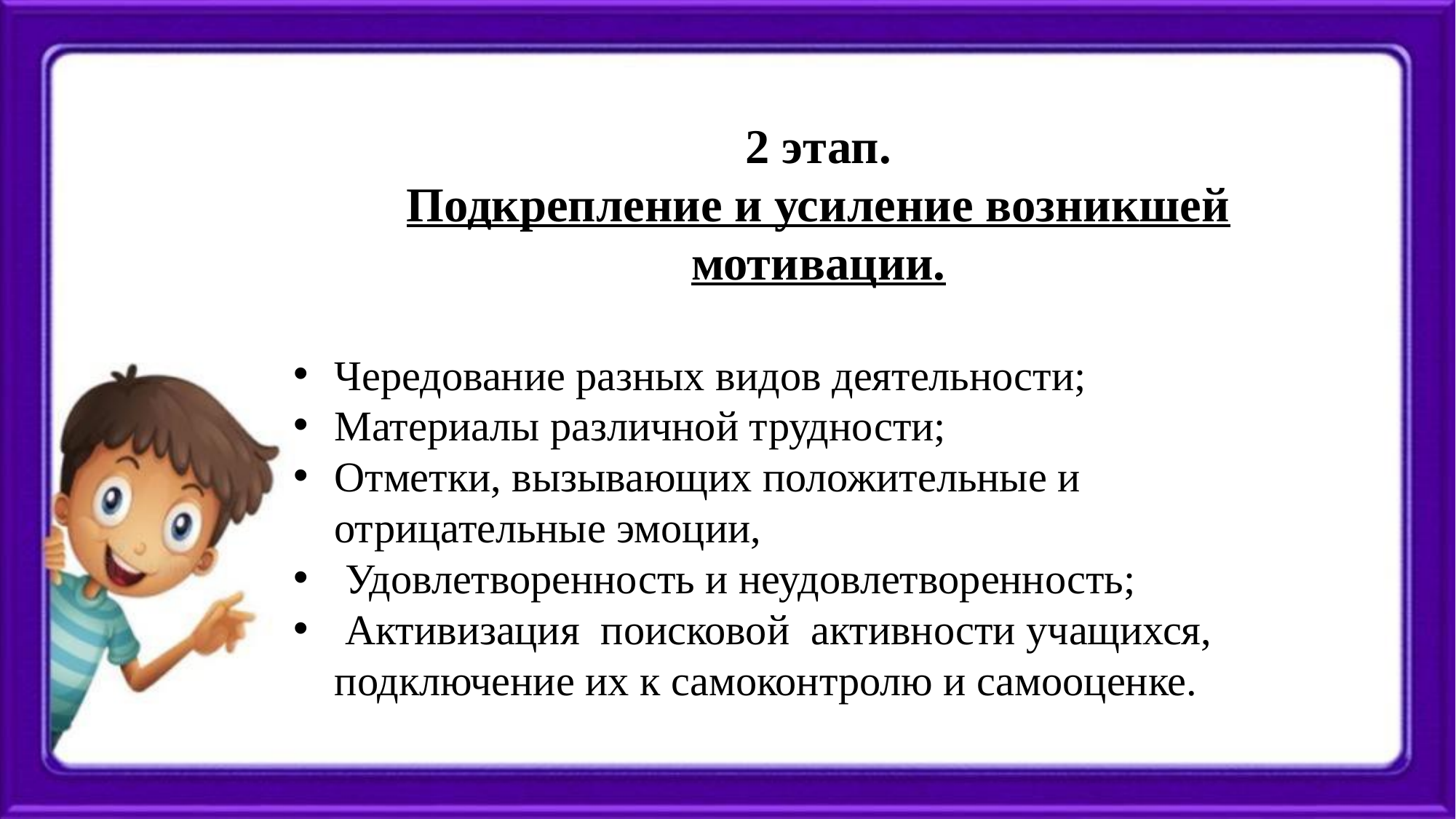

2 этап.
Подкрепление и усиление возникшей мотивации.

Чередование разных видов деятельности;
Материалы различной трудности;
Отметки, вызывающих положительные и отрицательные эмоции,
 Удовлетворенность и неудовлетворенность;
 Активизация  поисковой  активности учащихся, подключение их к самоконтролю и самооценке.